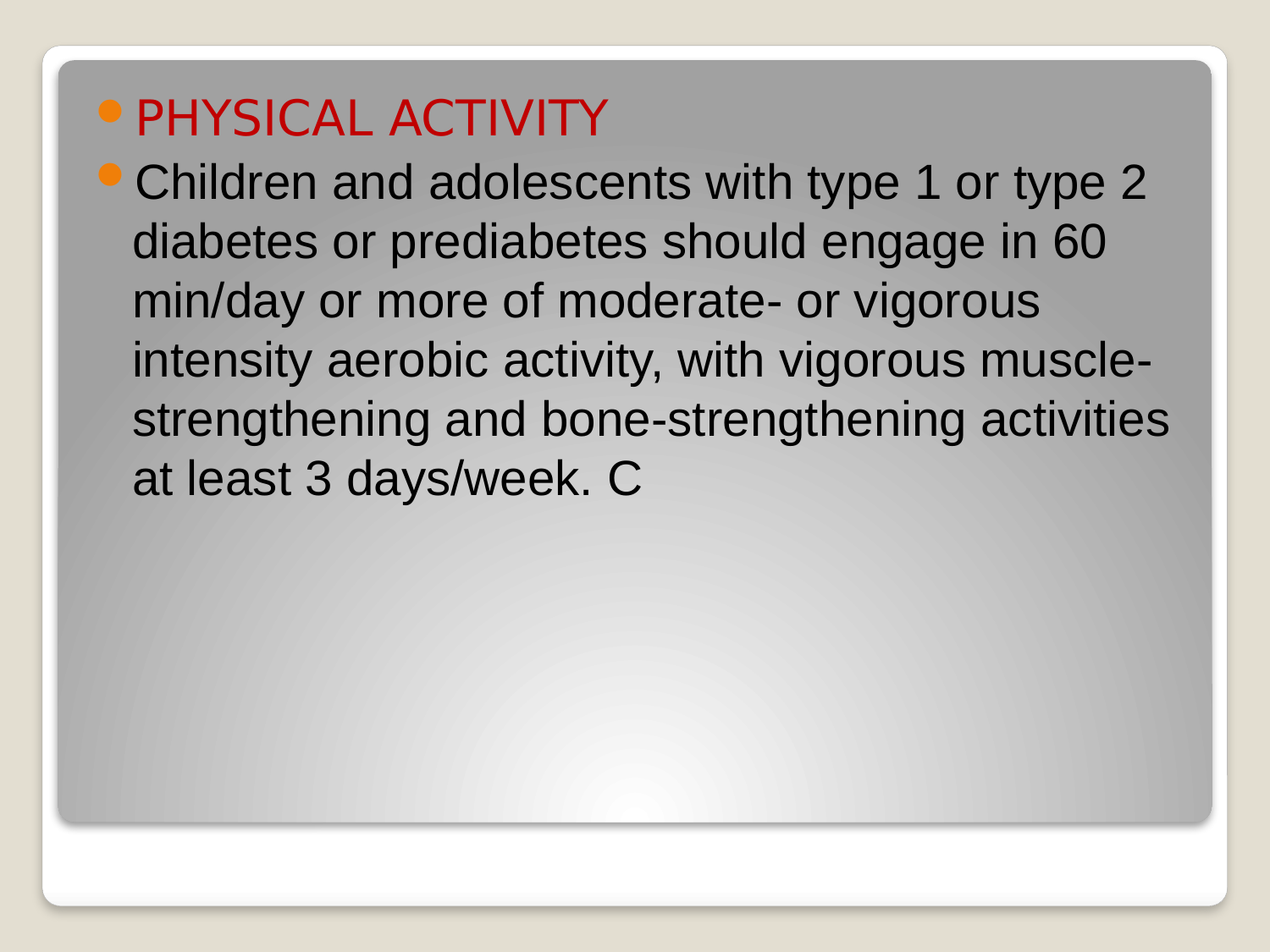

PHYSICAL ACTIVITY
Children and adolescents with type 1 or type 2 diabetes or prediabetes should engage in 60 min/day or more of moderate- or vigorous intensity aerobic activity, with vigorous muscle-strengthening and bone-strengthening activities at least 3 days/week. C